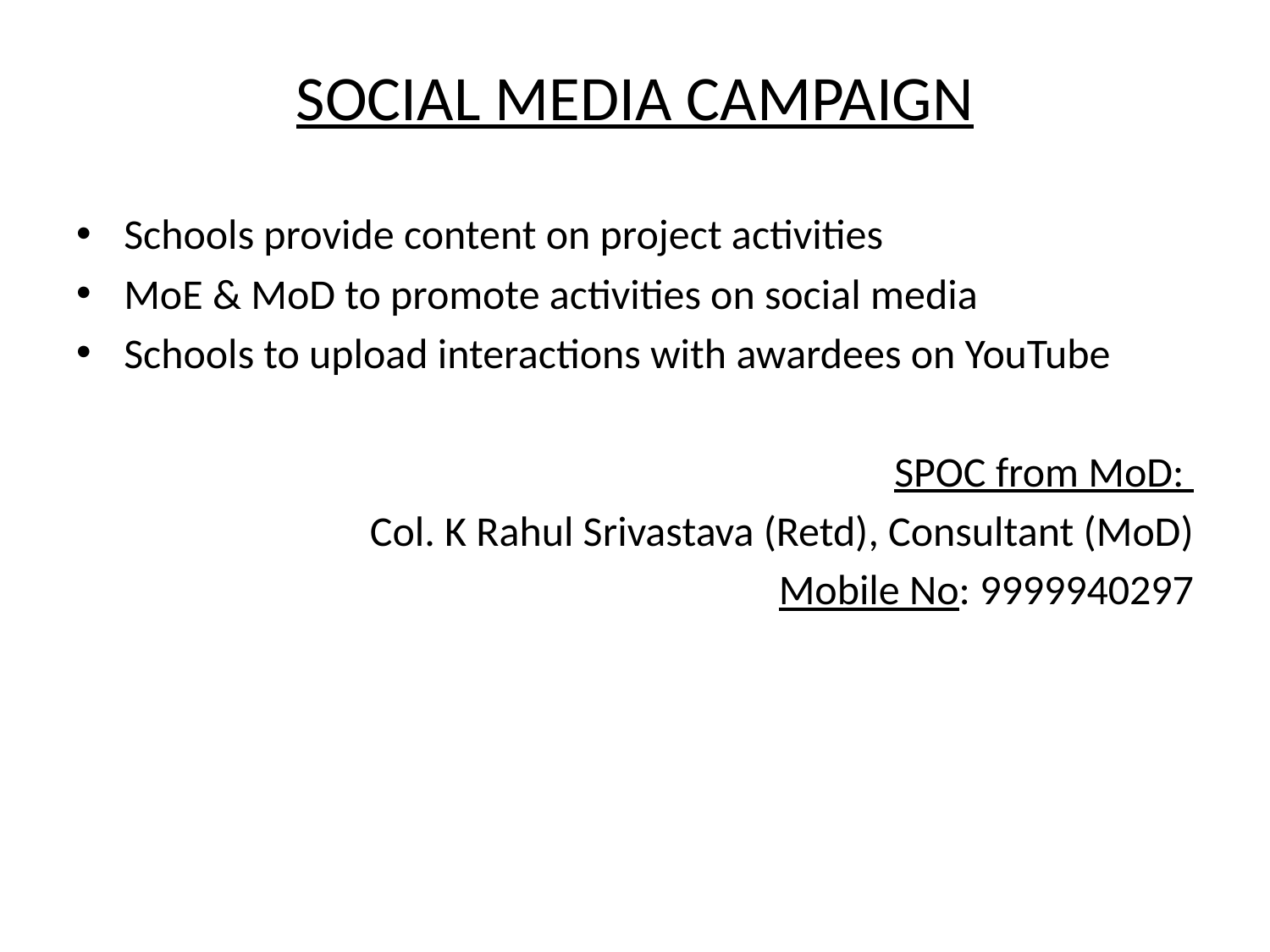

# SOCIAL MEDIA CAMPAIGN
Schools provide content on project activities
MoE & MoD to promote activities on social media
Schools to upload interactions with awardees on YouTube

SPOC from MoD:
Col. K Rahul Srivastava (Retd), Consultant (MoD)
Mobile No: 9999940297